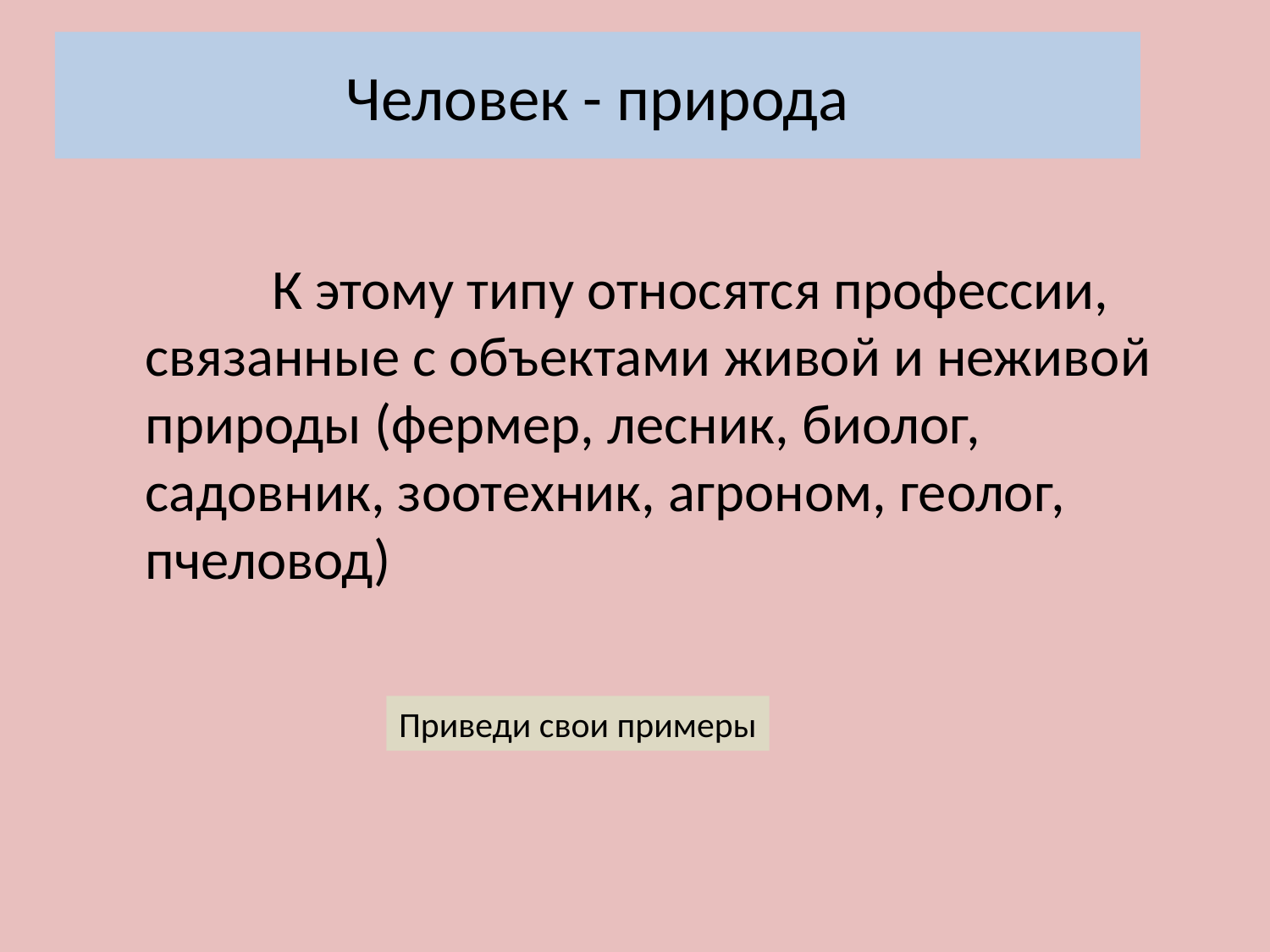

# Человек - природа
		К этому типу относятся профессии, связанные с объектами живой и неживой природы (фермер, лесник, биолог, садовник, зоотехник, агроном, геолог, пчеловод)
Приведи свои примеры